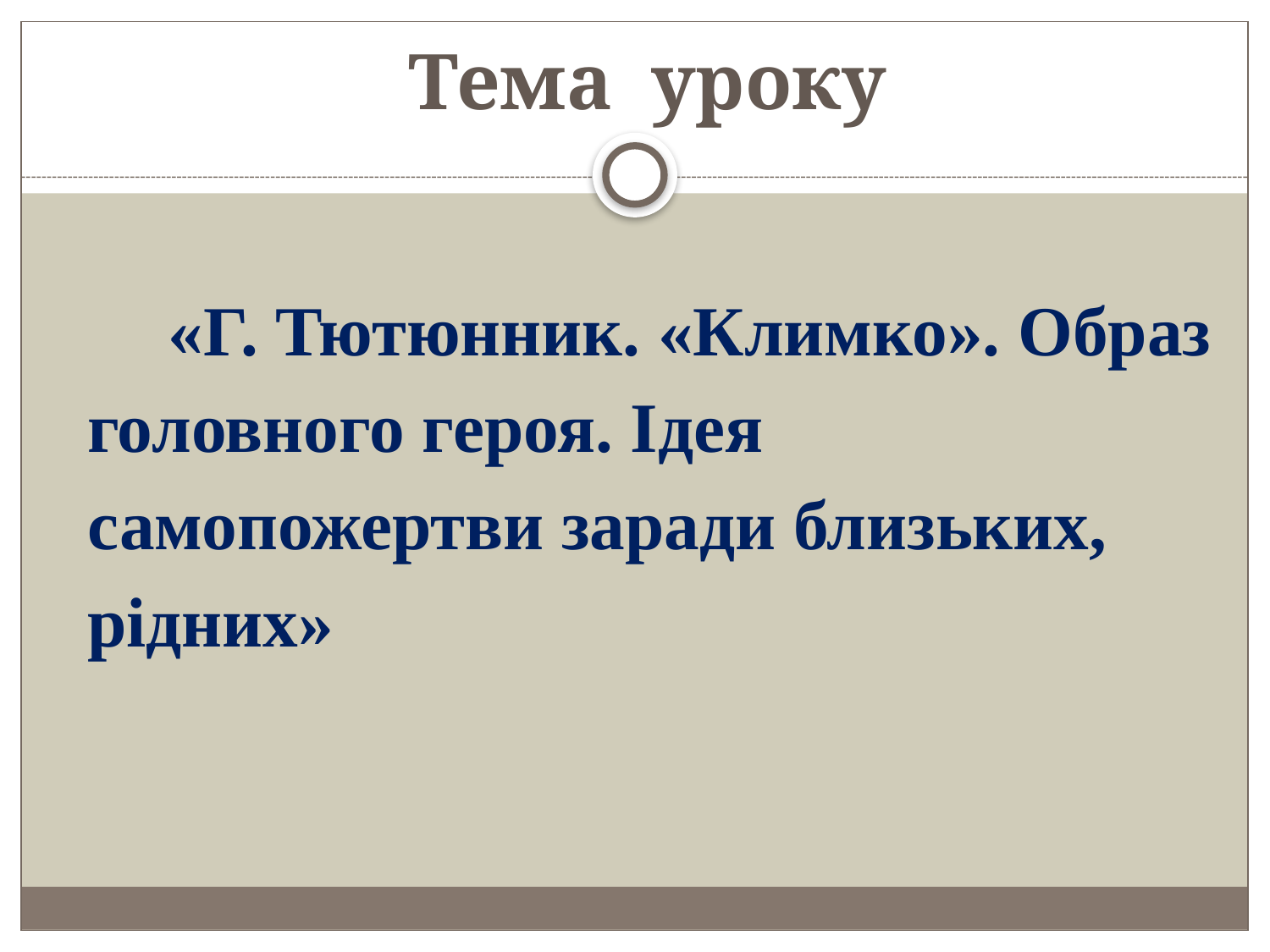

# Тема  уроку
 «Г. Тютюнник. «Климко». Образ головного героя. Ідея самопожертви заради близьких, рідних»